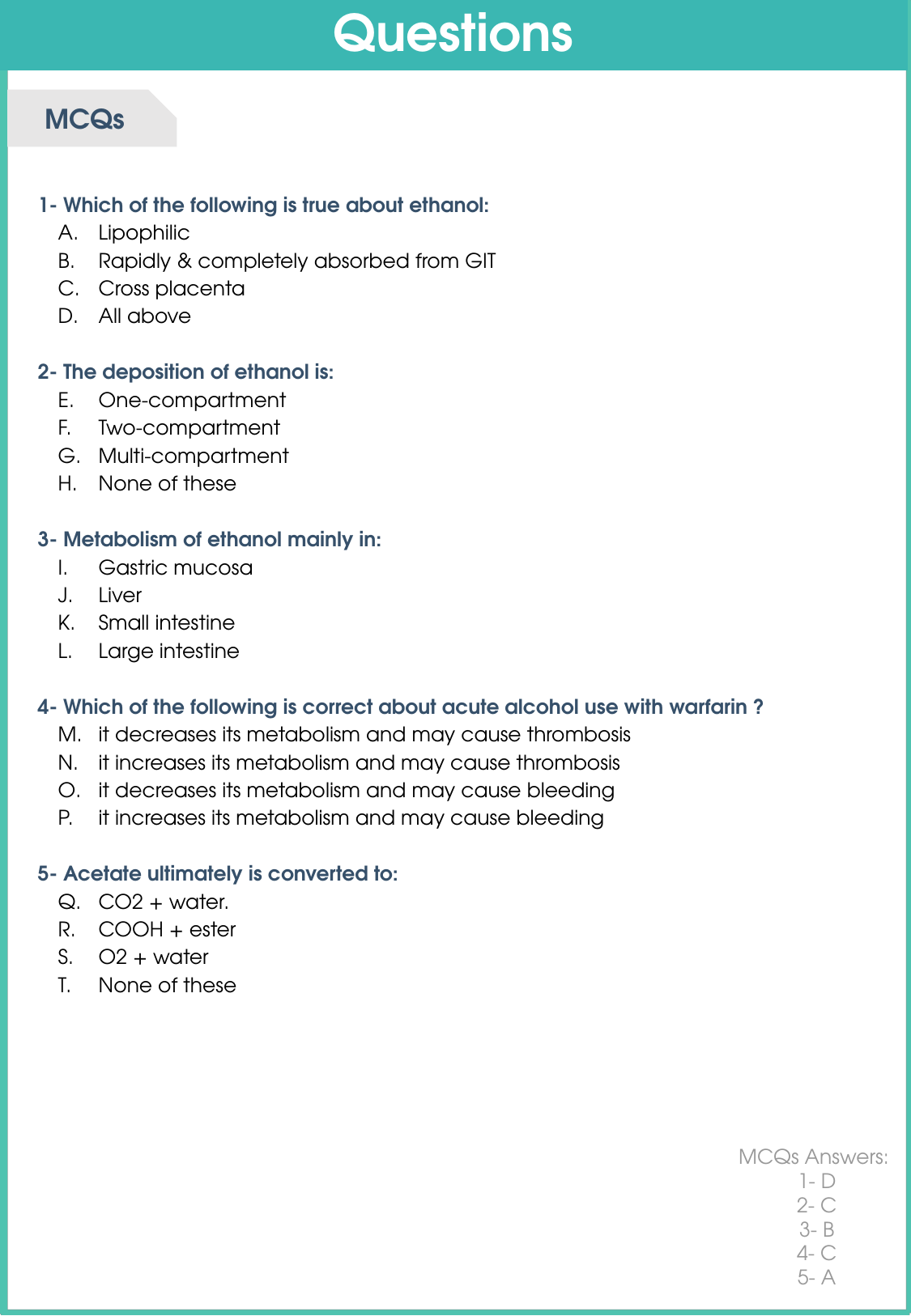

Questions
MCQs
1- Which of the following is true about ethanol:
Lipophilic
Rapidly & completely absorbed from GIT
Cross placenta
All above

2- The deposition of ethanol is:
One-compartment
Two-compartment
Multi-compartment
None of these

3- Metabolism of ethanol mainly in:
Gastric mucosa
Liver
Small intestine
Large intestine

4- Which of the following is correct about acute alcohol use with warfarin ?
it decreases its metabolism and may cause thrombosis
it increases its metabolism and may cause thrombosis
it decreases its metabolism and may cause bleeding
it increases its metabolism and may cause bleeding

5- Acetate ultimately is converted to:
CO2 + water.
COOH + ester
O2 + water
None of these

MCQs Answers:
1- D
2- C
3- B
4- C
5- A